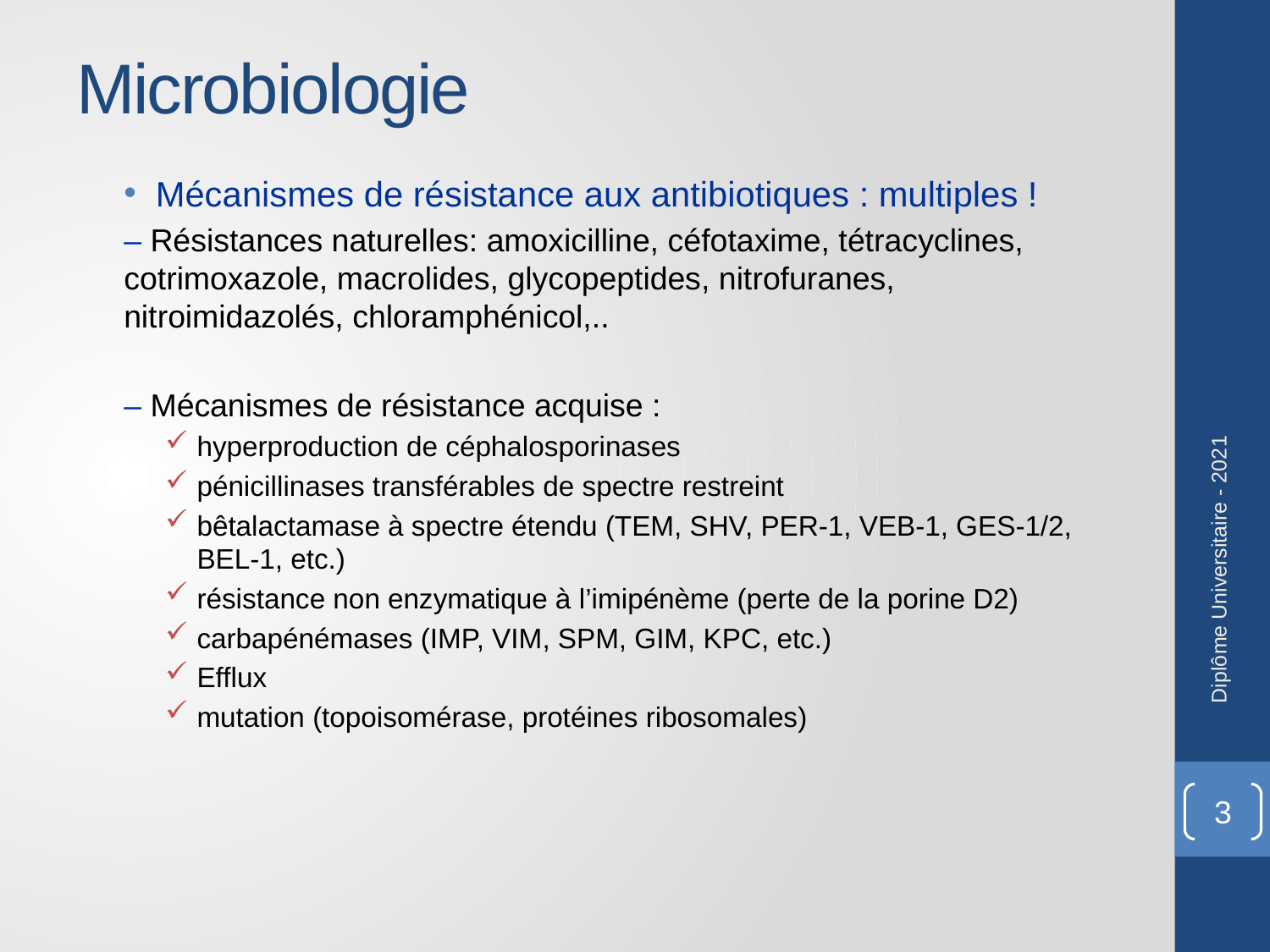

# Microbiologie
Mécanismes de résistance aux antibiotiques : multiples !
– Résistances naturelles: amoxicilline, céfotaxime, tétracyclines, cotrimoxazole, macrolides, glycopeptides, nitrofuranes, nitroimidazolés, chloramphénicol,..

– Mécanismes de résistance acquise :
hyperproduction de céphalosporinases
pénicillinases transférables de spectre restreint
bêtalactamase à spectre étendu (TEM, SHV, PER-1, VEB-1, GES-1/2, BEL-1, etc.)
résistance non enzymatique à l’imipénème (perte de la porine D2)
carbapénémases (IMP, VIM, SPM, GIM, KPC, etc.)
Efflux
mutation (topoisomérase, protéines ribosomales)
Diplôme Universitaire - 2021
3